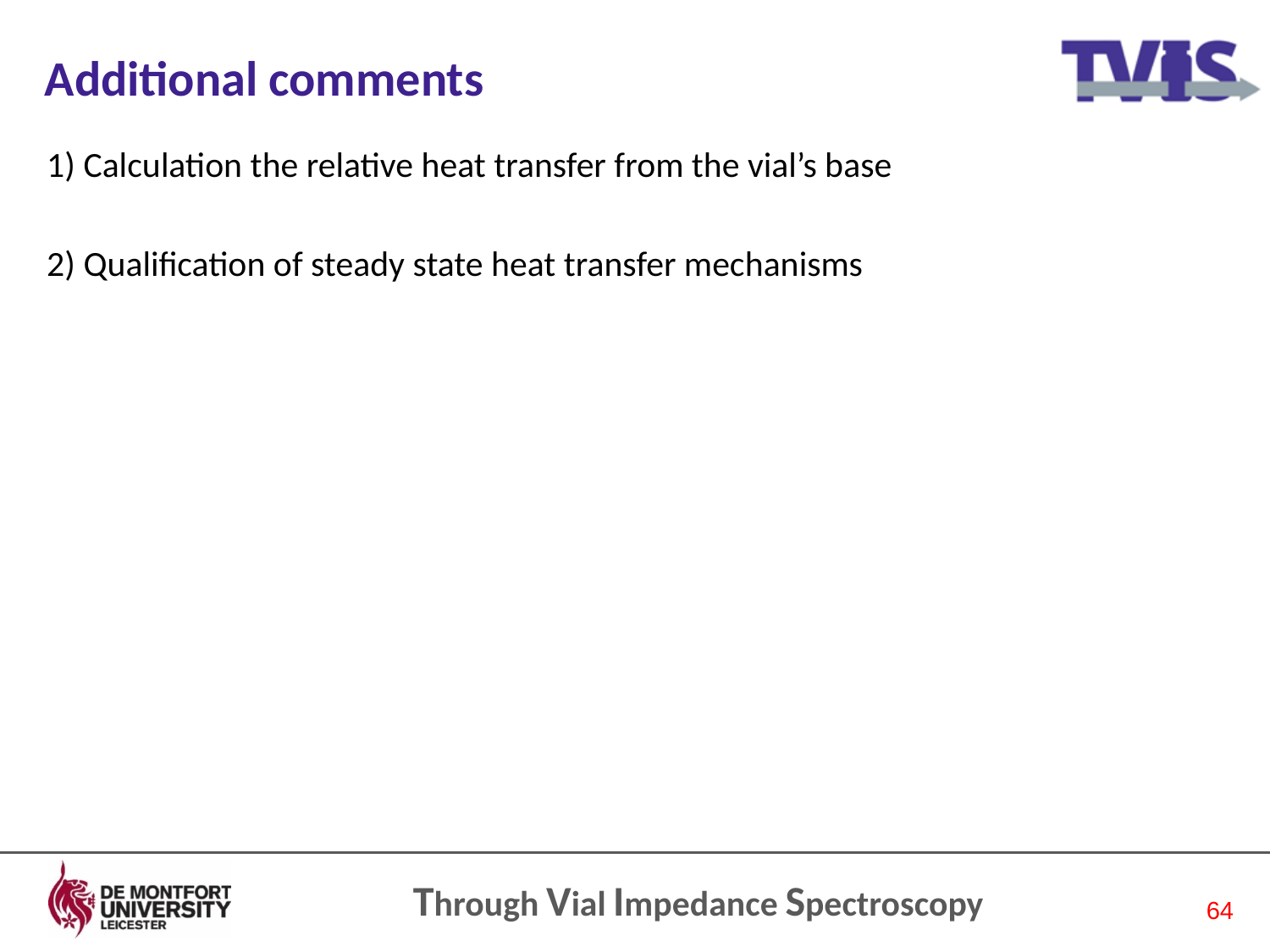

# Additional comments
1) Calculation the relative heat transfer from the vial’s base

2) Qualification of steady state heat transfer mechanisms